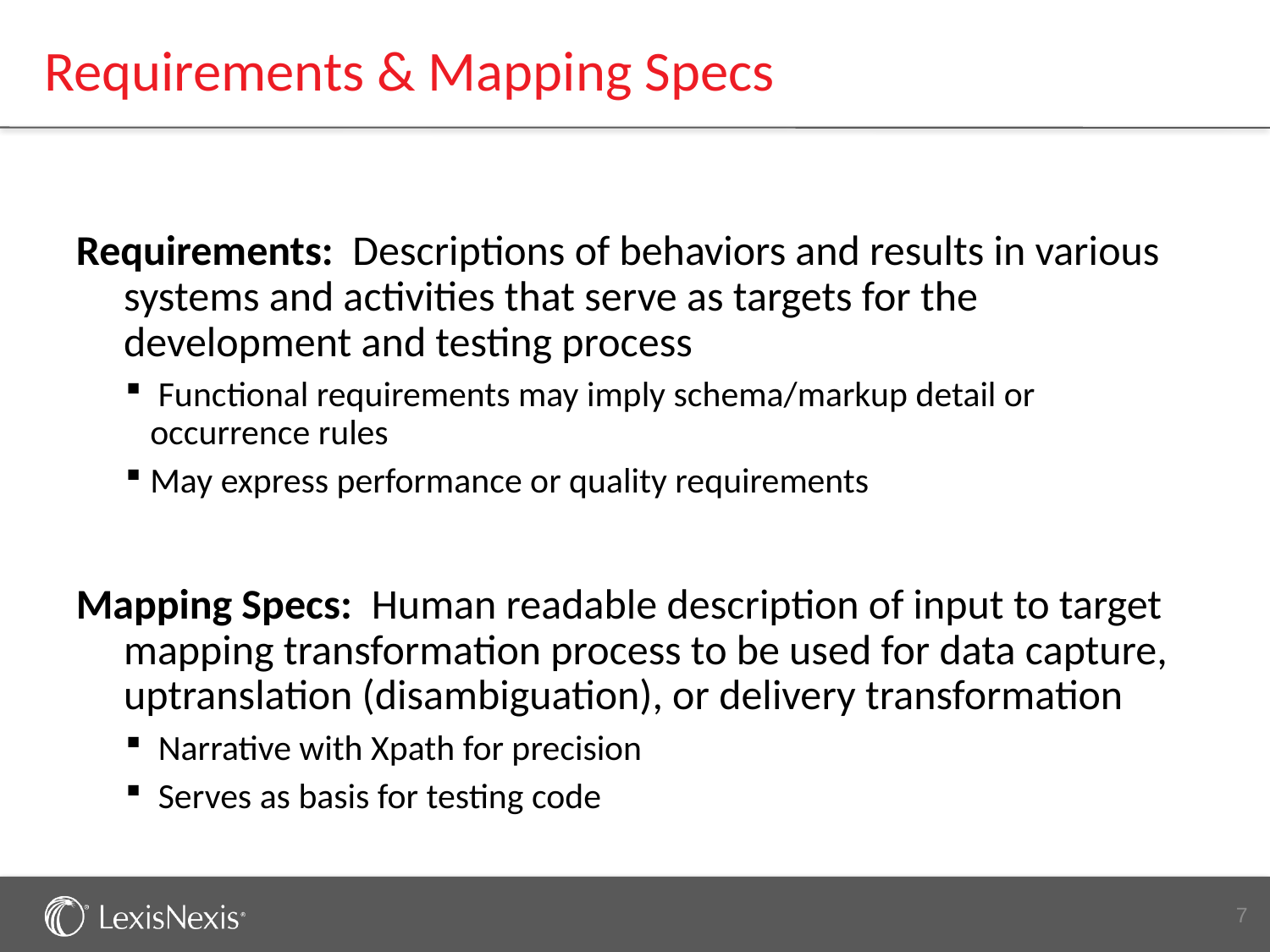

# Requirements & Mapping Specs
Requirements:  Descriptions of behaviors and results in various systems and activities that serve as targets for the development and testing process
 Functional requirements may imply schema/markup detail or occurrence rules
May express performance or quality requirements

Mapping Specs:  Human readable description of input to target mapping transformation process to be used for data capture, uptranslation (disambiguation), or delivery transformation
 Narrative with Xpath for precision
 Serves as basis for testing code